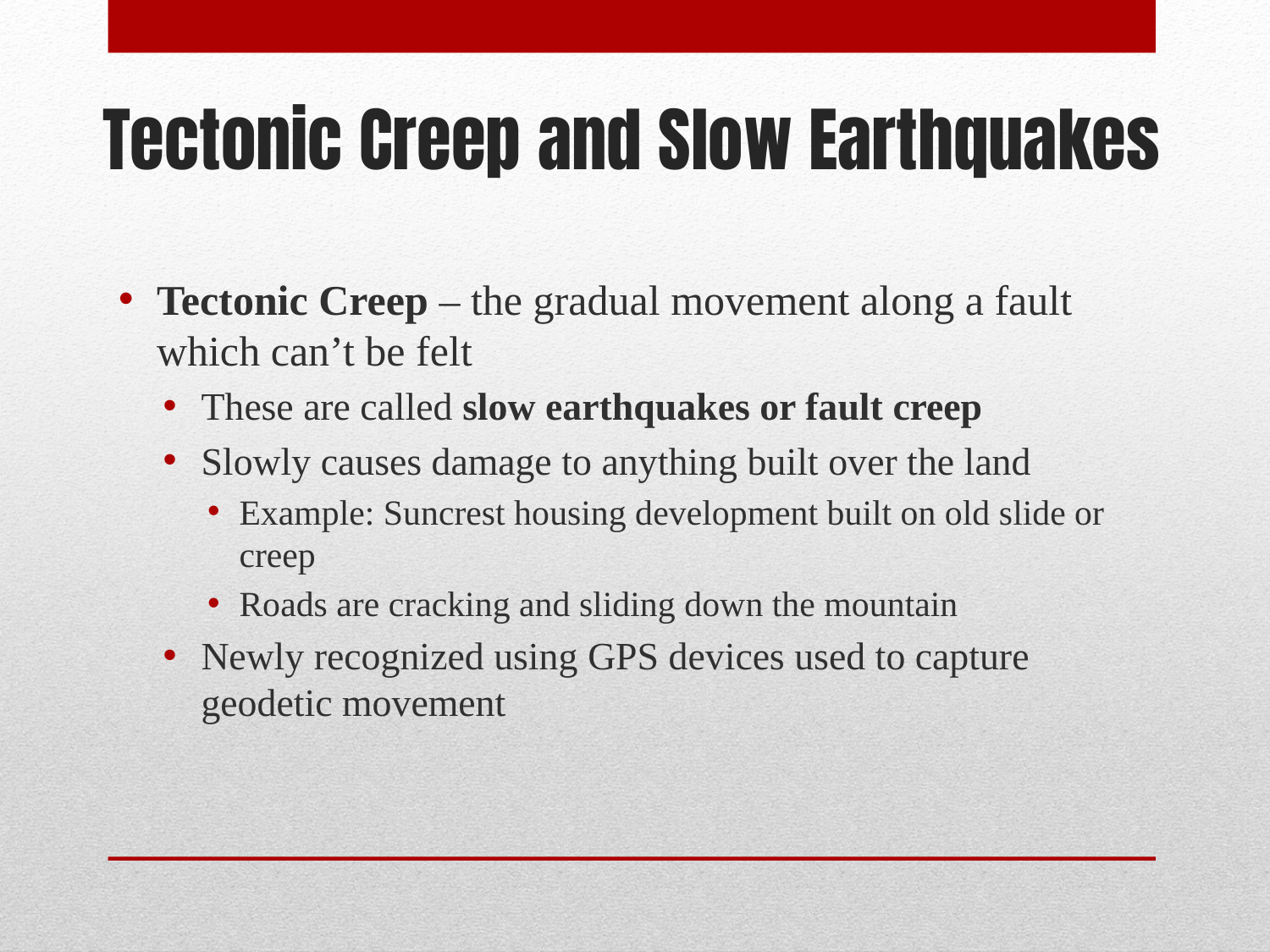

# Tectonic Creep and Slow Earthquakes
Tectonic Creep – the gradual movement along a fault which can’t be felt
These are called slow earthquakes or fault creep
Slowly causes damage to anything built over the land
Example: Suncrest housing development built on old slide or creep
Roads are cracking and sliding down the mountain
Newly recognized using GPS devices used to capture geodetic movement